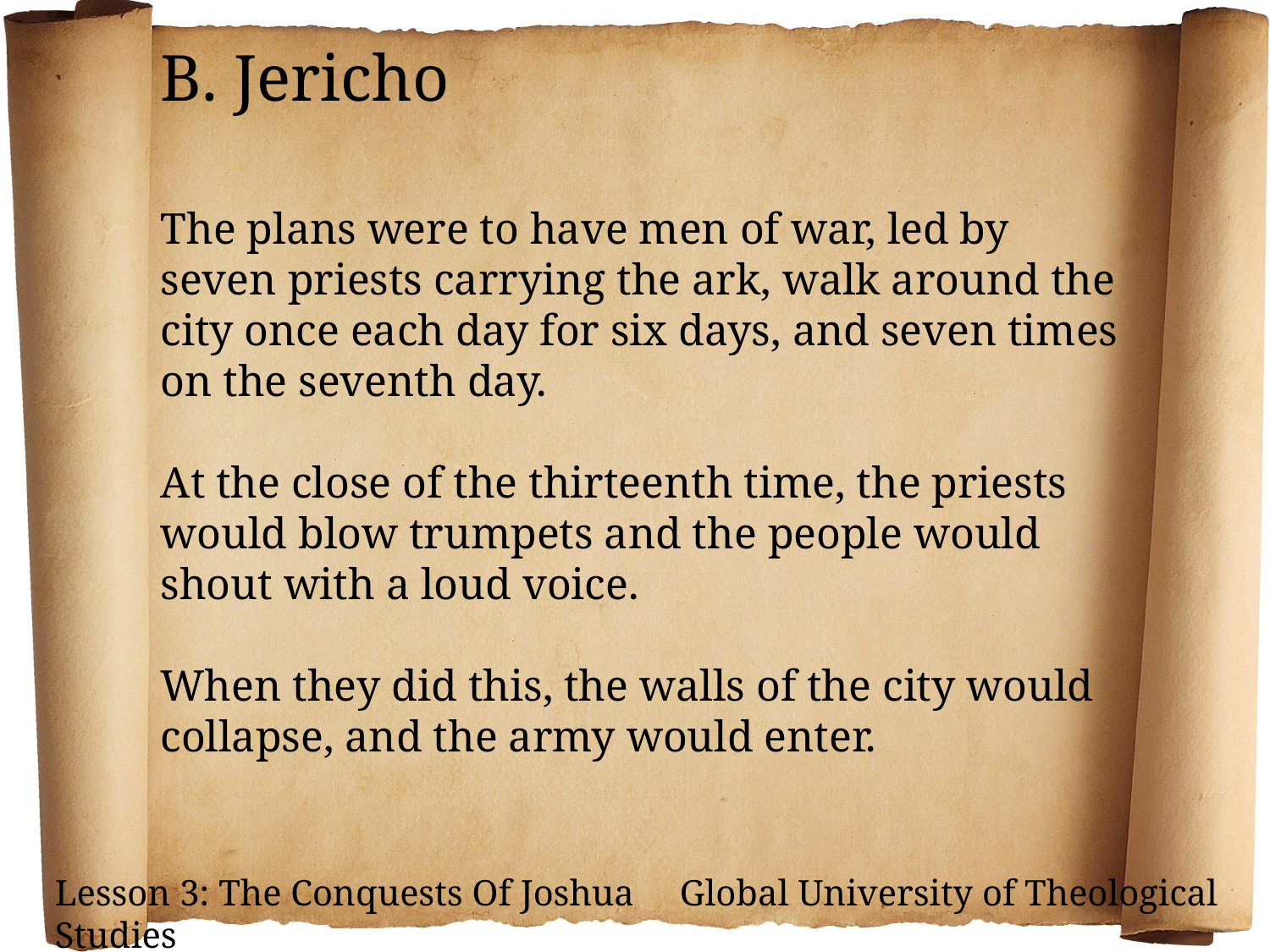

B. Jericho
The plans were to have men of war, led by seven priests carrying the ark, walk around the city once each day for six days, and seven times on the seventh day.

At the close of the thirteenth time, the priests would blow trumpets and the people would shout with a loud voice.

When they did this, the walls of the city would collapse, and the army would enter.
Lesson 3: The Conquests Of Joshua     Global University of Theological Studies